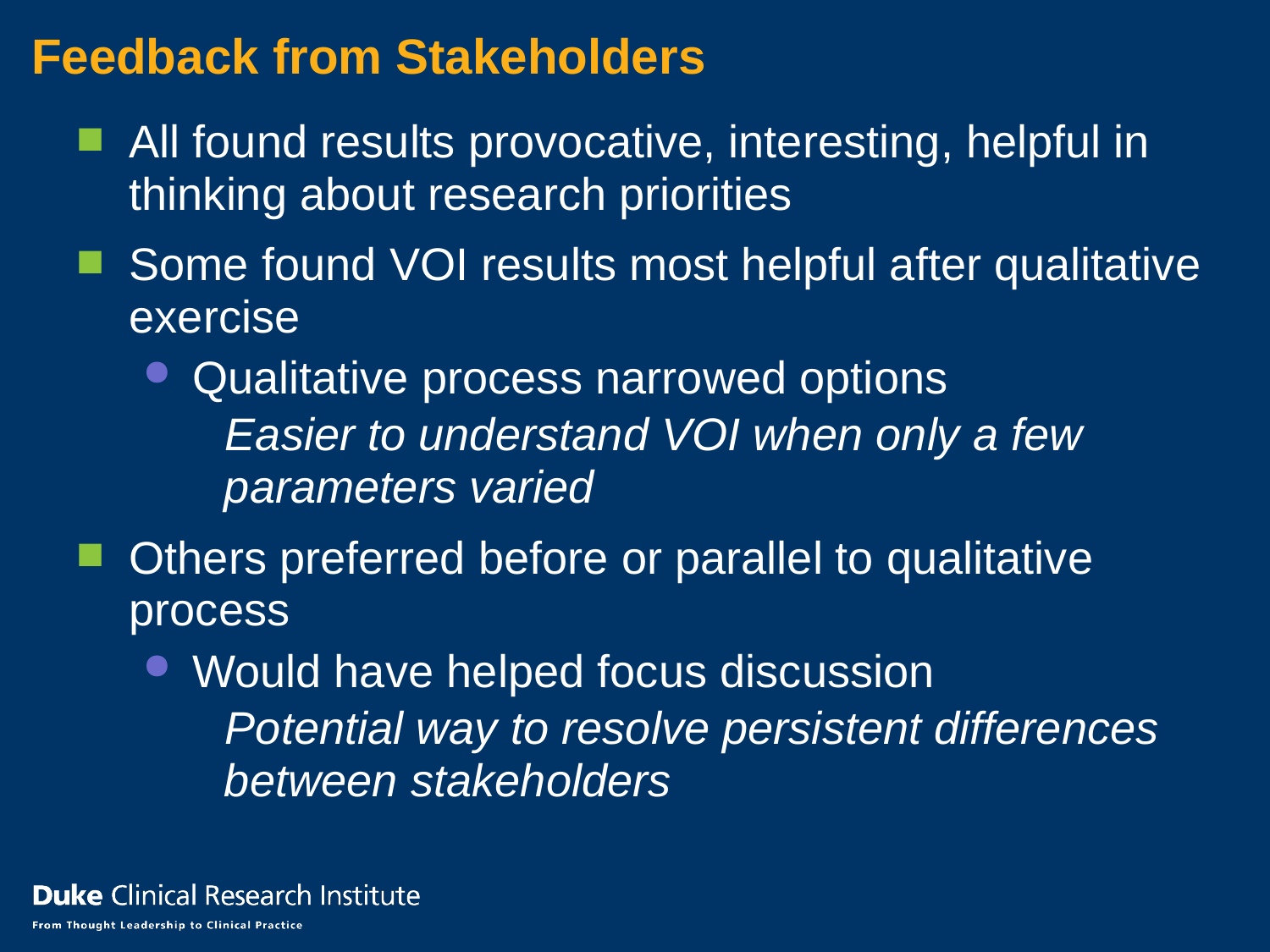

# Feedback from Stakeholders
All found results provocative, interesting, helpful in thinking about research priorities
Some found VOI results most helpful after qualitative exercise
Qualitative process narrowed options
Easier to understand VOI when only a few parameters varied
Others preferred before or parallel to qualitative process
Would have helped focus discussion
Potential way to resolve persistent differences between stakeholders